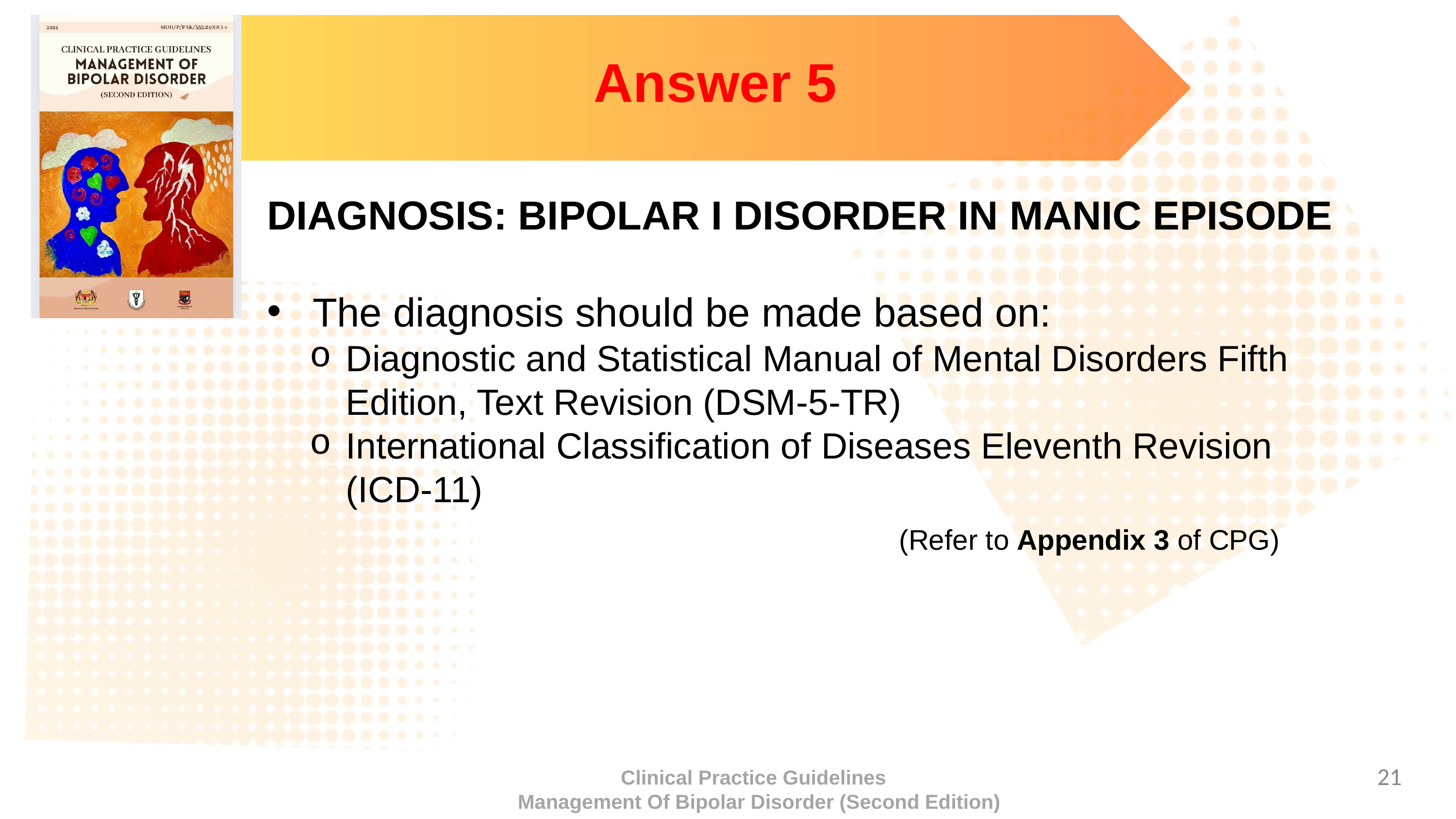

Answer 5

DIAGNOSIS: BIPOLAR I DISORDER IN MANIC EPISODE

The diagnosis should be made based on:
Diagnostic and Statistical Manual of Mental Disorders Fifth Edition, Text Revision (DSM-5-TR)
International Classification of Diseases Eleventh Revision (ICD-11)
                                                        (Refer to Appendix 3 of CPG)

Clinical Practice Guidelines
 Management Of Bipolar Disorder (Second Edition)
21